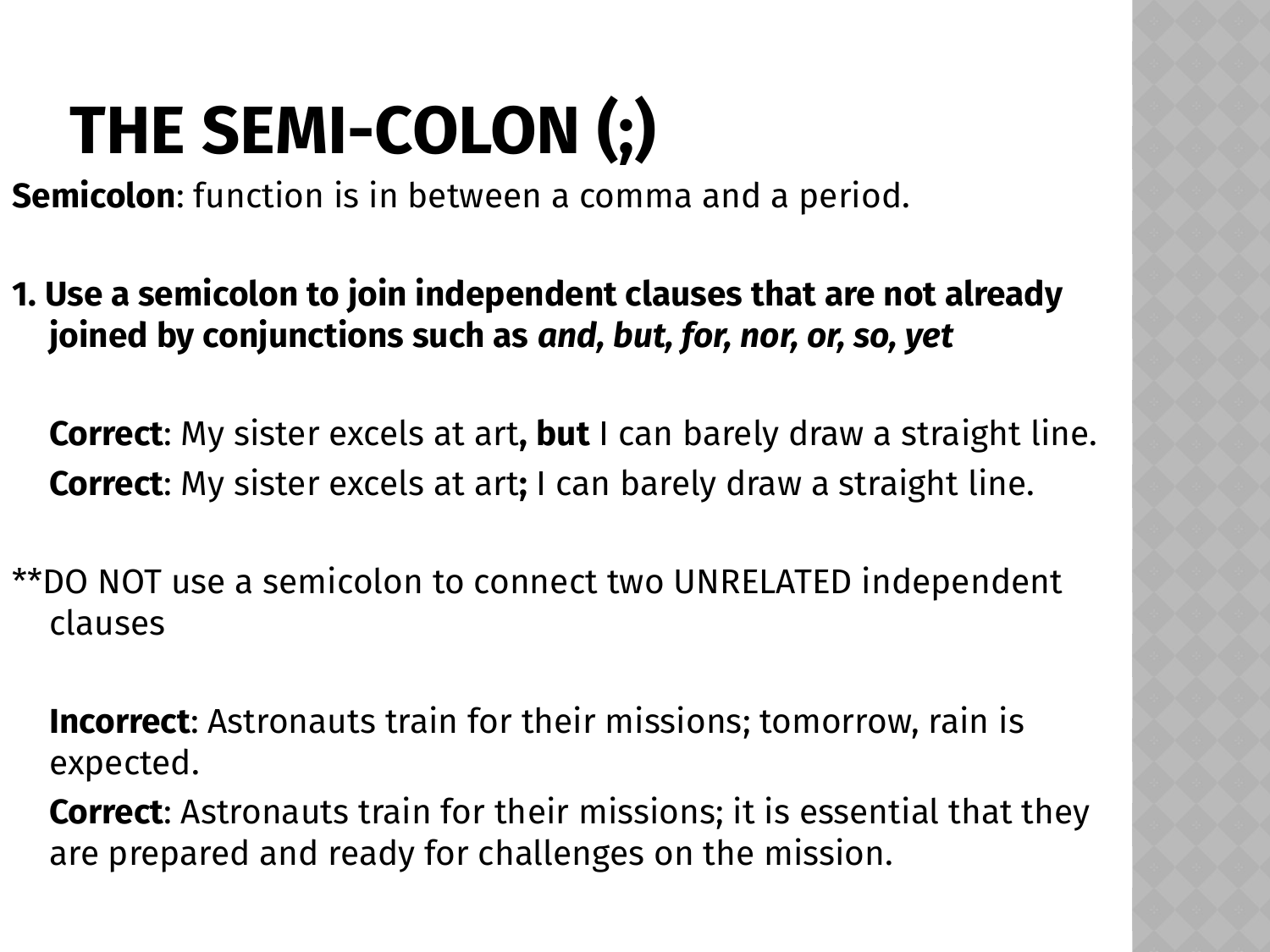

# The semi-colon (;)
Semicolon: function is in between a comma and a period.

1. Use a semicolon to join independent clauses that are not already joined by conjunctions such as and, but, for, nor, or, so, yet

	Correct: My sister excels at art, but I can barely draw a straight line.
	Correct: My sister excels at art; I can barely draw a straight line.

**DO NOT use a semicolon to connect two UNRELATED independent clauses

	Incorrect: Astronauts train for their missions; tomorrow, rain is expected.
	Correct: Astronauts train for their missions; it is essential that they are prepared and ready for challenges on the mission.